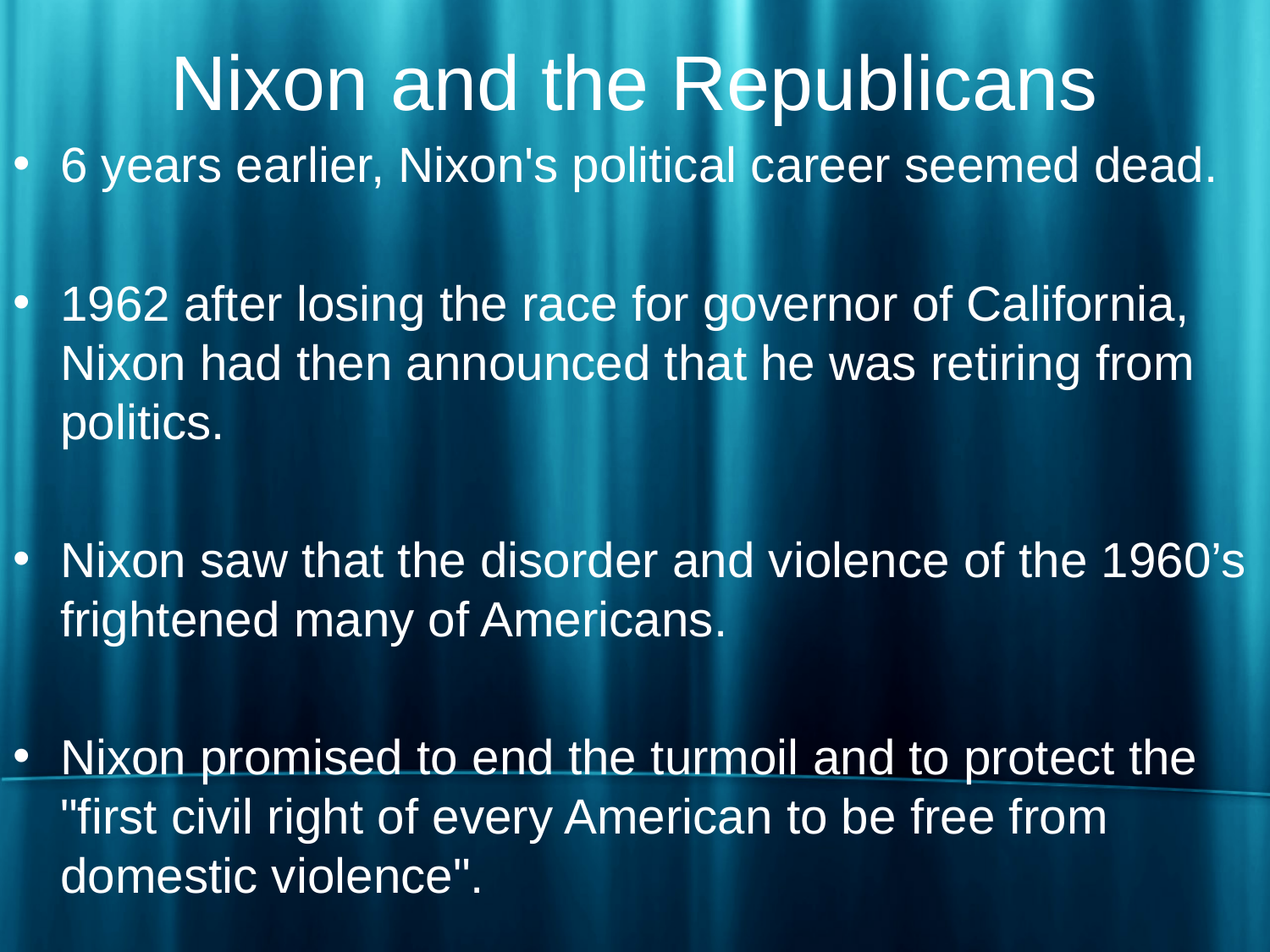

# Nixon and the Republicans
6 years earlier, Nixon's political career seemed dead.

1962 after losing the race for governor of California, Nixon had then announced that he was retiring from politics.

Nixon saw that the disorder and violence of the 1960’s frightened many of Americans.

Nixon promised to end the turmoil and to protect the "first civil right of every American to be free from domestic violence".